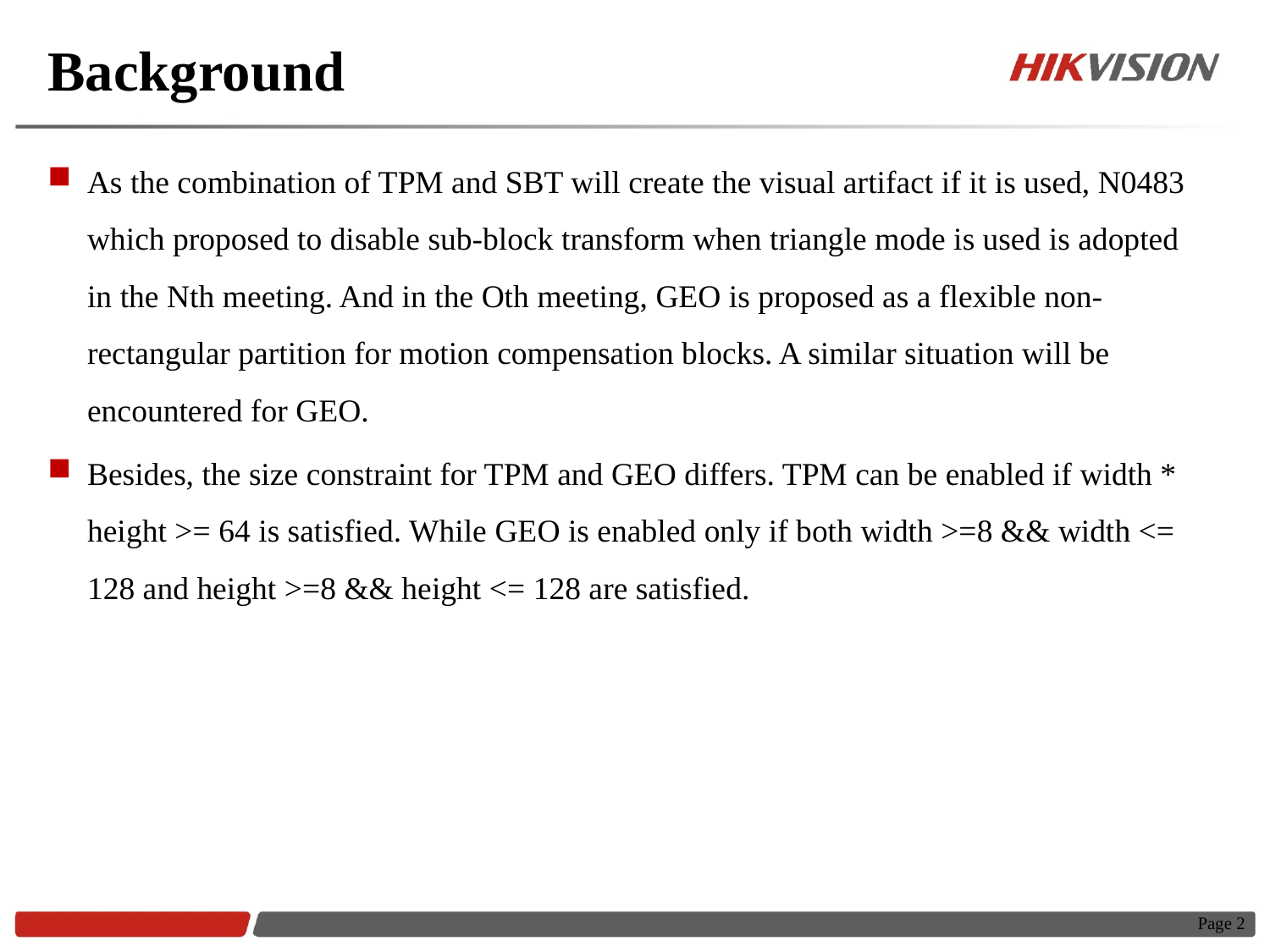

# Background
As the combination of TPM and SBT will create the visual artifact if it is used, N0483 which proposed to disable sub-block transform when triangle mode is used is adopted in the Nth meeting. And in the Oth meeting, GEO is proposed as a flexible non-rectangular partition for motion compensation blocks. A similar situation will be encountered for GEO.
Besides, the size constraint for TPM and GEO differs. TPM can be enabled if width * height >= 64 is satisfied. While GEO is enabled only if both width >=8 && width <= 128 and height >=8 && height <= 128 are satisfied.

Page 2